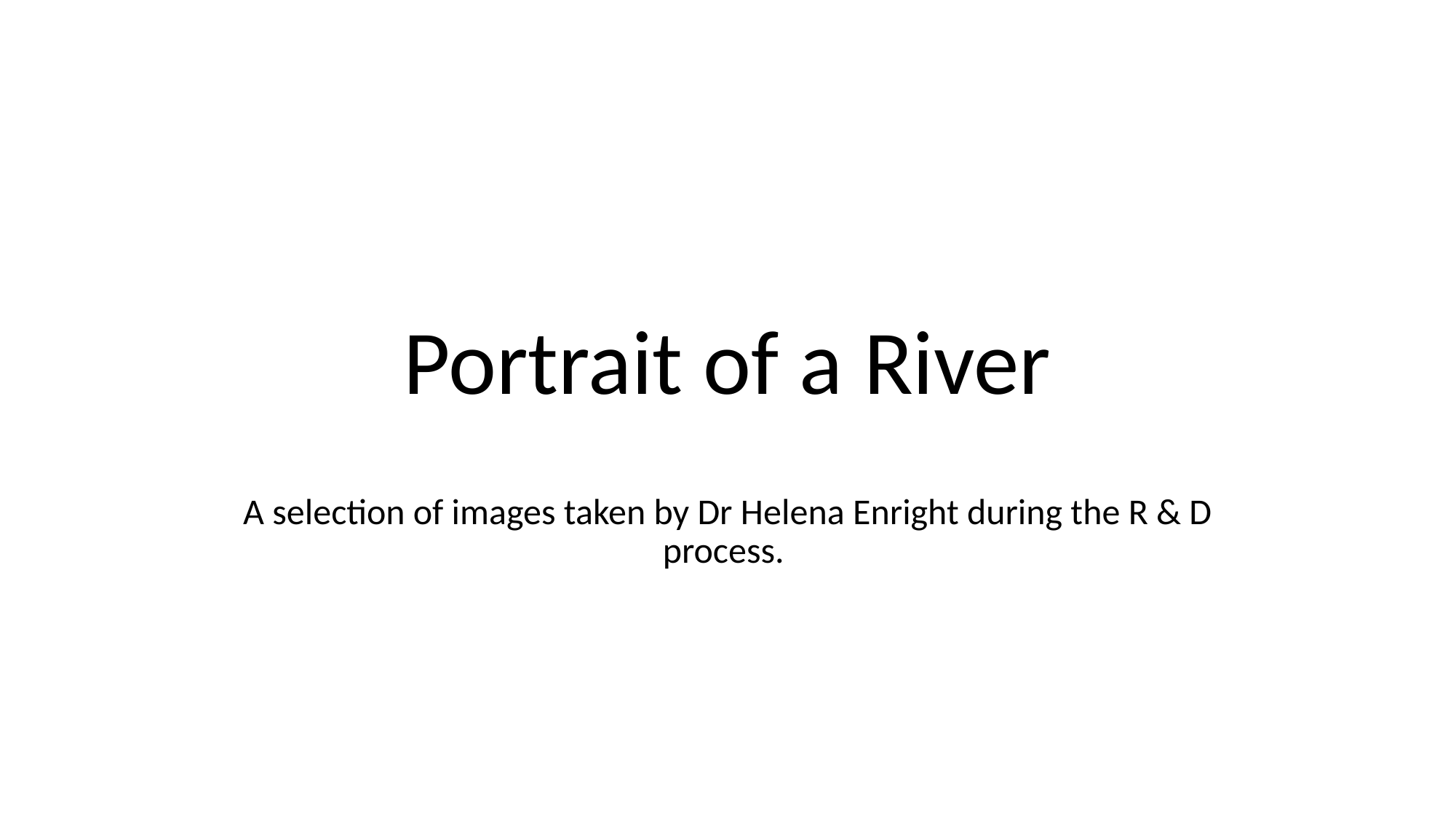

# Portrait of a River
A selection of images taken by Dr Helena Enright during the R & D process.